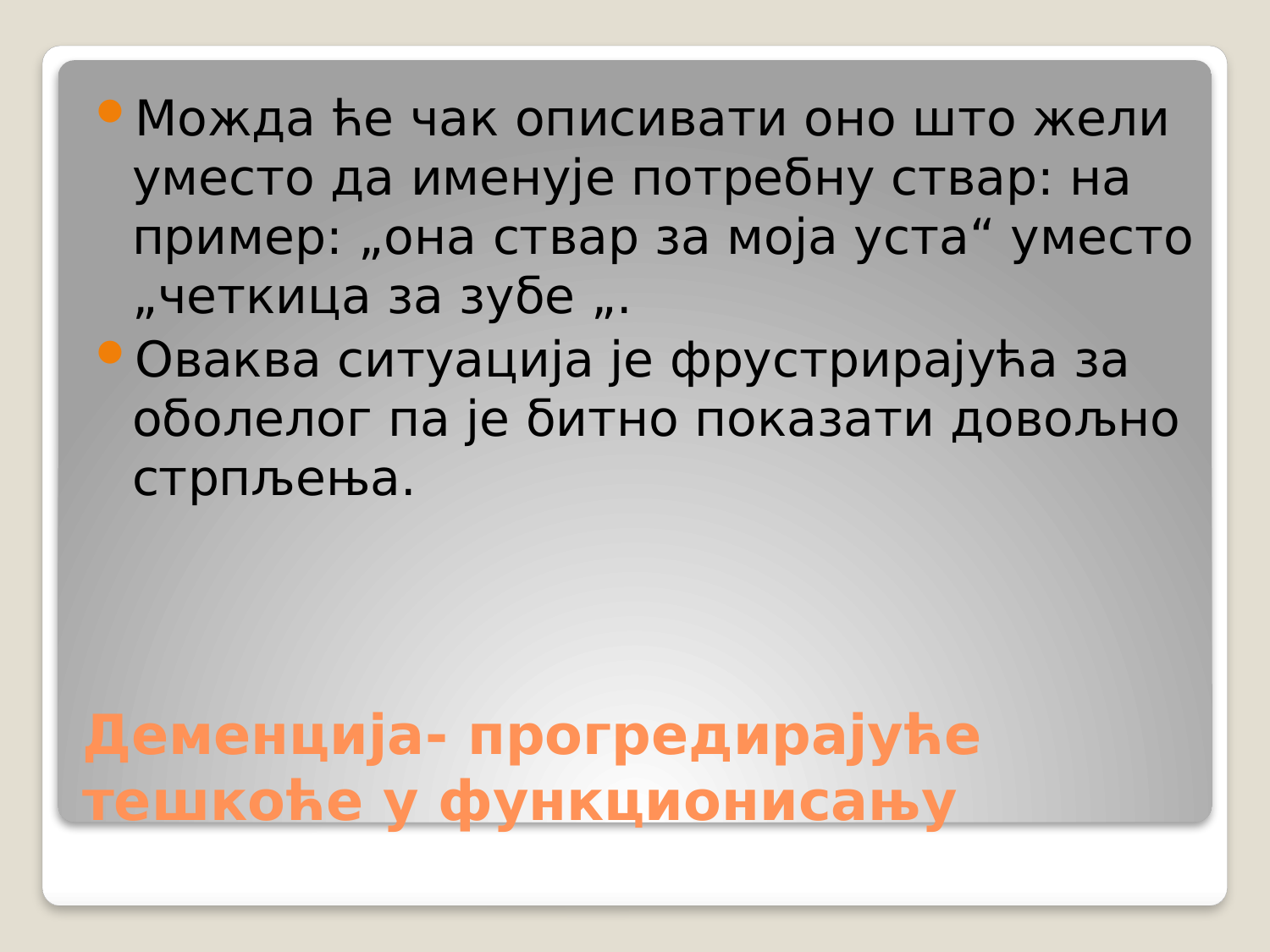

Можда ће чак описивати оно што жели уместо да именује потребну ствар: на пример: „она ствар за моја уста“ уместо „четкица за зубе „.
Оваква ситуација је фрустрирајућа за оболелог па је битно показати довољно стрпљења.

# Деменција- прогредирајуће тешкоће у функционисању